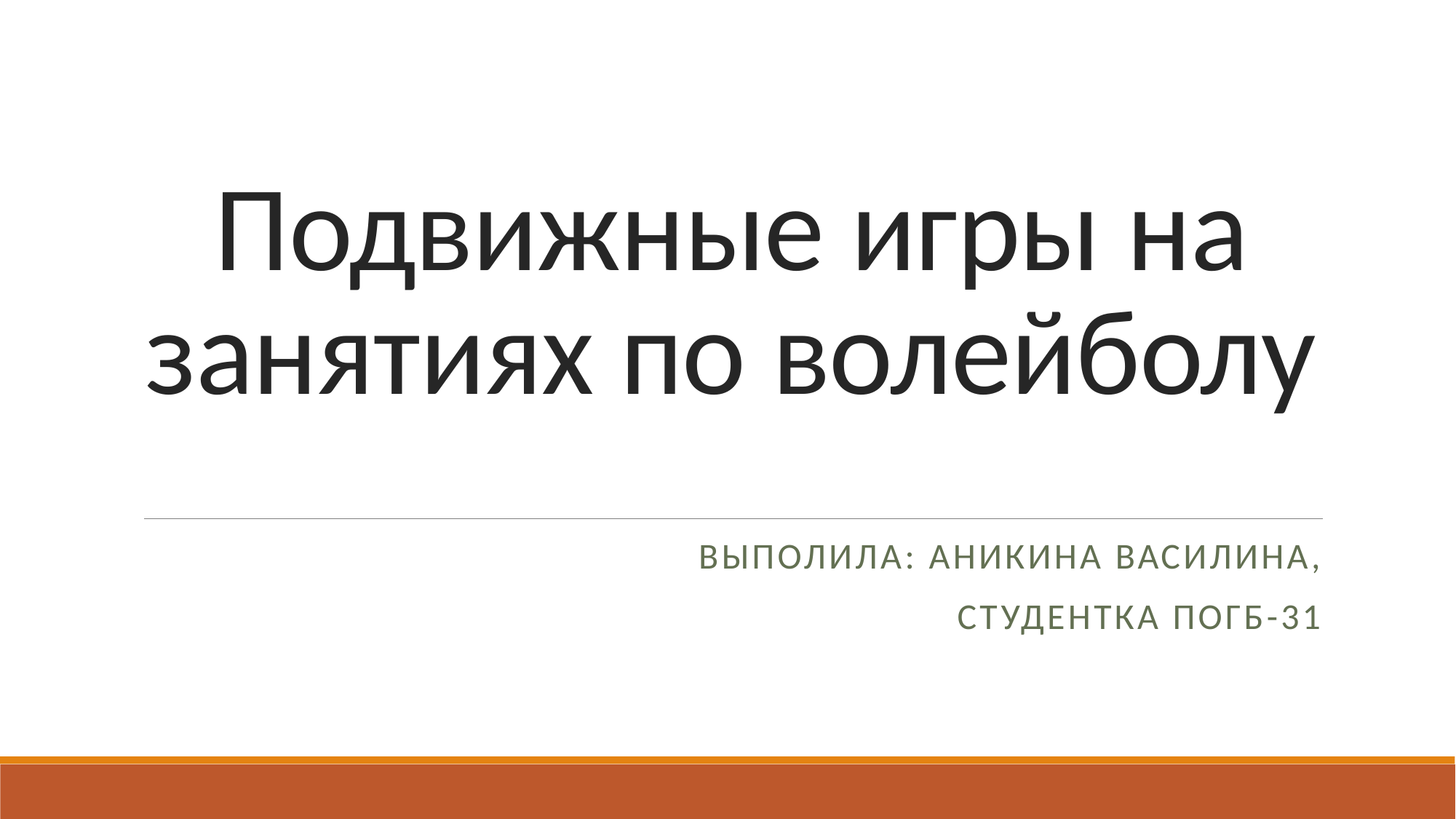

# Подвижные игры на занятиях по волейболу
Выполила: Аникина Василина,
                   студентка Погб-31